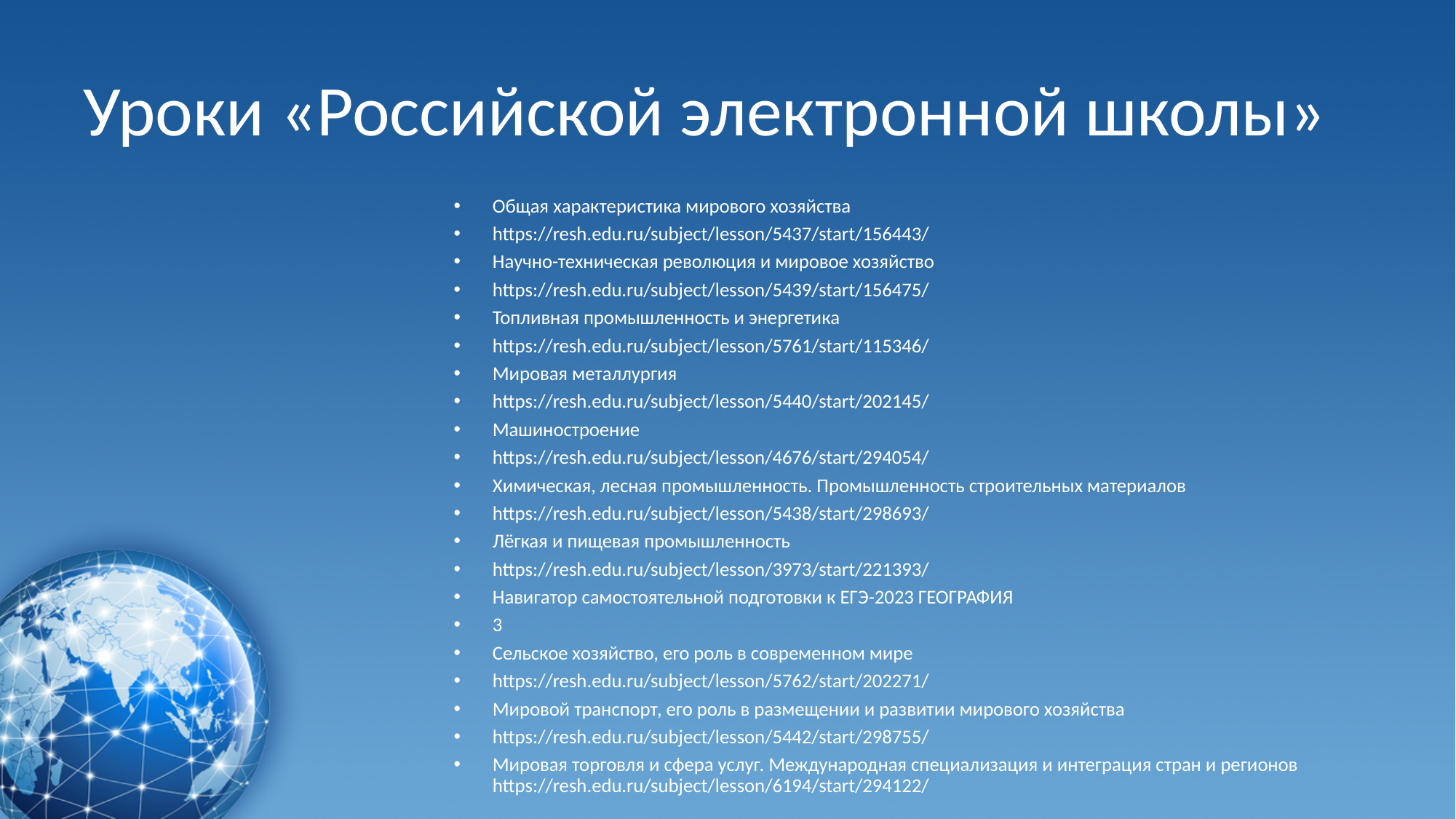

# Уроки «Российской электронной школы»
Общая характеристика мирового хозяйства
https://resh.edu.ru/subject/lesson/5437/start/156443/
Научно-техническая революция и мировое хозяйство
https://resh.edu.ru/subject/lesson/5439/start/156475/
Топливная промышленность и энергетика
https://resh.edu.ru/subject/lesson/5761/start/115346/
Мировая металлургия
https://resh.edu.ru/subject/lesson/5440/start/202145/
Машиностроение
https://resh.edu.ru/subject/lesson/4676/start/294054/
Химическая, лесная промышленность. Промышленность строительных материалов
https://resh.edu.ru/subject/lesson/5438/start/298693/
Лёгкая и пищевая промышленность
https://resh.edu.ru/subject/lesson/3973/start/221393/
Навигатор самостоятельной подготовки к ЕГЭ-2023 ГЕОГРАФИЯ
3
Сельское хозяйство, его роль в современном мире
https://resh.edu.ru/subject/lesson/5762/start/202271/
Мировой транспорт, его роль в размещении и развитии мирового хозяйства
https://resh.edu.ru/subject/lesson/5442/start/298755/
Мировая торговля и сфера услуг. Международная специализация и интеграция стран и регионов https://resh.edu.ru/subject/lesson/6194/start/294122/